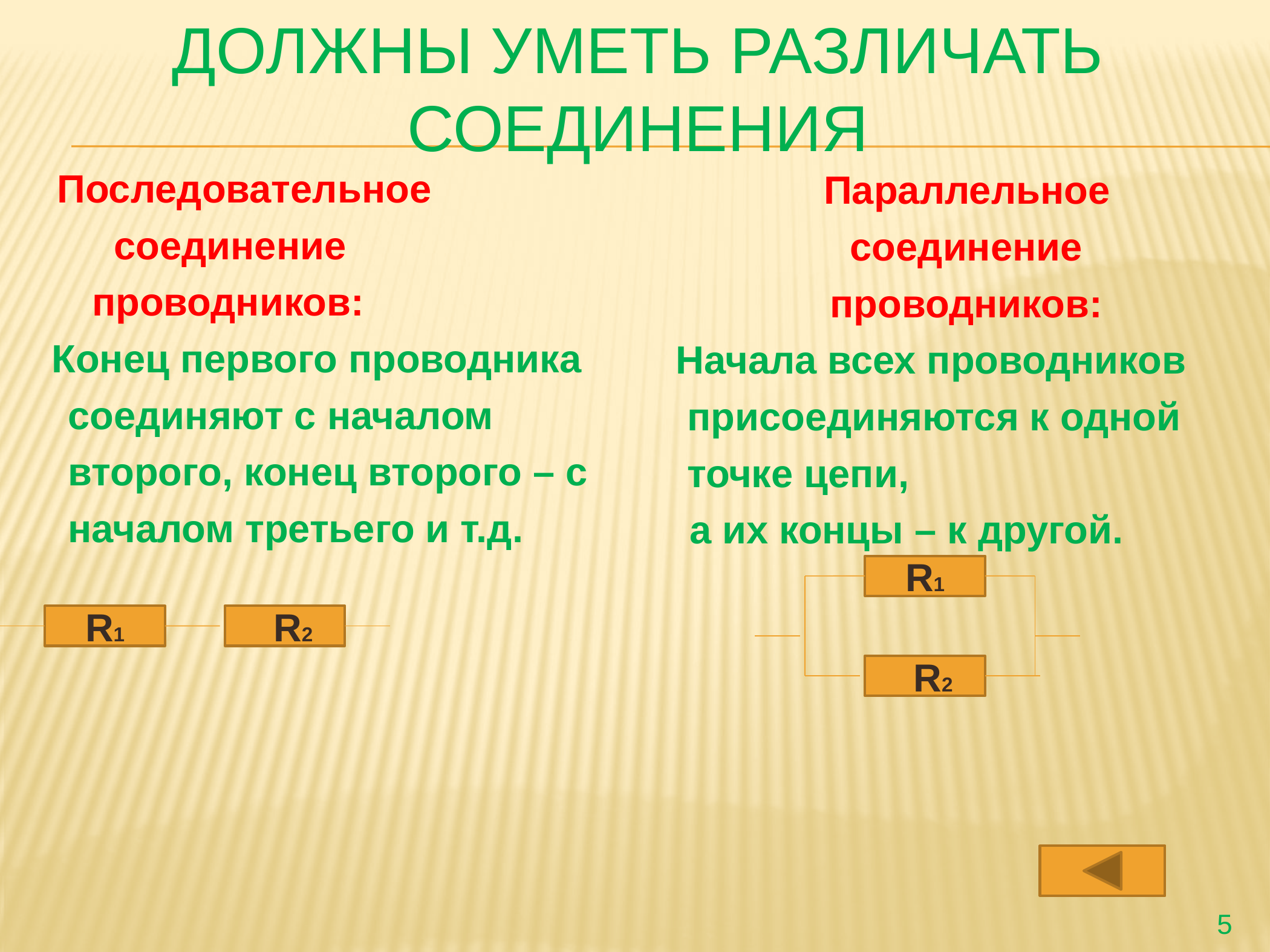

# Должны Уметь различать соединения
    Последовательное
         соединение
       проводников:
    Конец первого проводника соединяют с началом второго, конец второго – с началом третьего и т.д.

     Параллельное
     соединение
     проводников:
    Начала всех проводников присоединяются к одной точке цепи,
     а их концы – к другой.

R1
R1
   R2
   R2

5